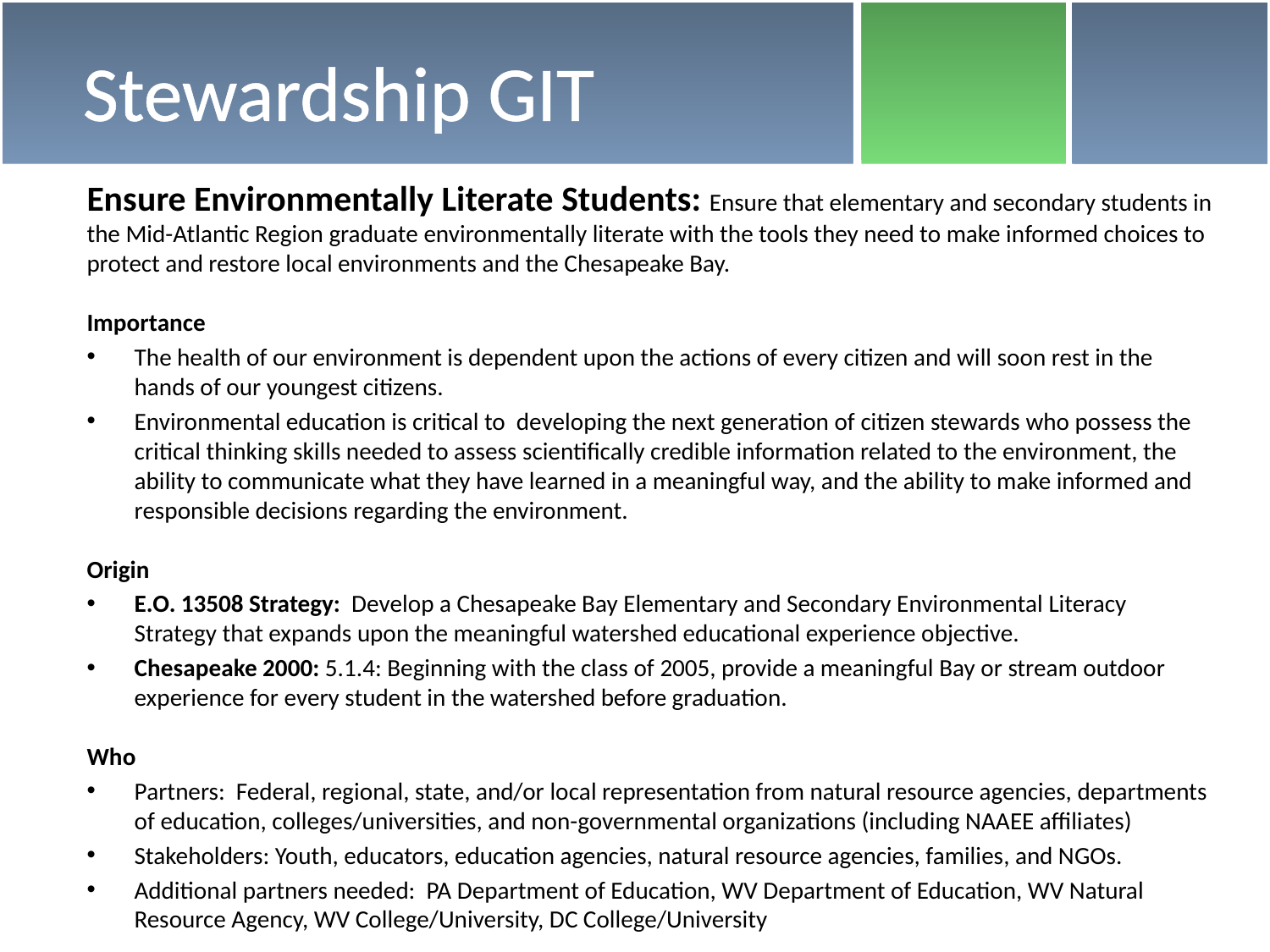

# Stewardship GIT
Ensure Environmentally Literate Students: Ensure that elementary and secondary students in the Mid-Atlantic Region graduate environmentally literate with the tools they need to make informed choices to protect and restore local environments and the Chesapeake Bay.

Importance
The health of our environment is dependent upon the actions of every citizen and will soon rest in the hands of our youngest citizens.
Environmental education is critical to  developing the next generation of citizen stewards who possess the critical thinking skills needed to assess scientifically credible information related to the environment, the ability to communicate what they have learned in a meaningful way, and the ability to make informed and responsible decisions regarding the environment.

Origin
E.O. 13508 Strategy:  Develop a Chesapeake Bay Elementary and Secondary Environmental Literacy Strategy that expands upon the meaningful watershed educational experience objective.
Chesapeake 2000: 5.1.4: Beginning with the class of 2005, provide a meaningful Bay or stream outdoor experience for every student in the watershed before graduation.

Who
Partners:  Federal, regional, state, and/or local representation from natural resource agencies, departments of education, colleges/universities, and non-governmental organizations (including NAAEE affiliates)
Stakeholders: Youth, educators, education agencies, natural resource agencies, families, and NGOs.
Additional partners needed:  PA Department of Education, WV Department of Education, WV Natural Resource Agency, WV College/University, DC College/University